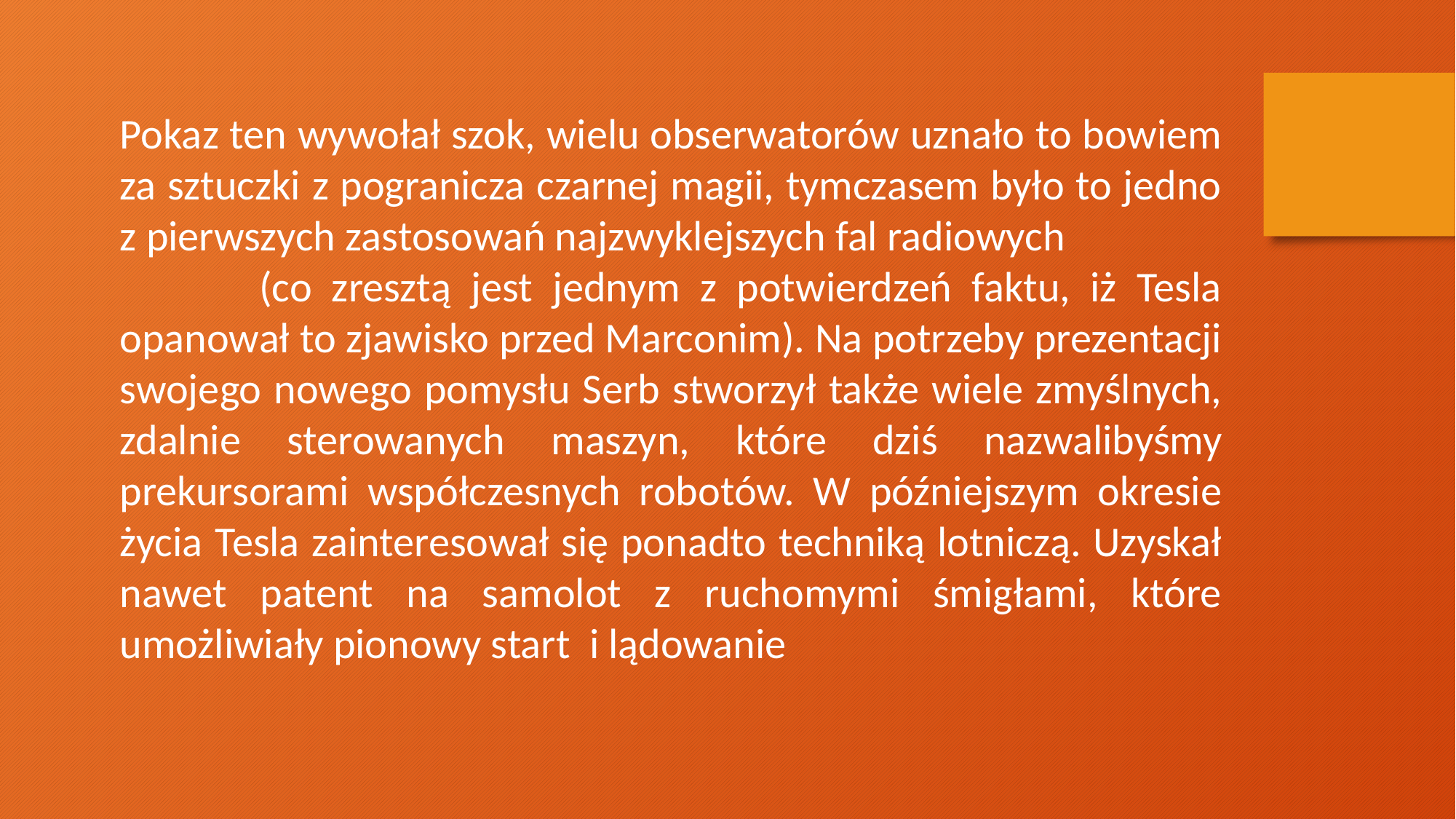

Pokaz ten wywołał szok, wielu obserwatorów uznało to bowiem za sztuczki z pogranicza czarnej magii, tymczasem było to jedno z pierwszych zastosowań najzwyklejszych fal radiowych                        (co zresztą jest jednym z potwierdzeń faktu, iż Tesla opanował to zjawisko przed Marconim). Na potrzeby prezentacji swojego nowego pomysłu Serb stworzył także wiele zmyślnych, zdalnie sterowanych maszyn, które dziś nazwalibyśmy prekursorami współczesnych robotów. W późniejszym okresie życia Tesla zainteresował się ponadto techniką lotniczą. Uzyskał nawet patent na samolot z ruchomymi śmigłami, które umożliwiały pionowy start  i lądowanie